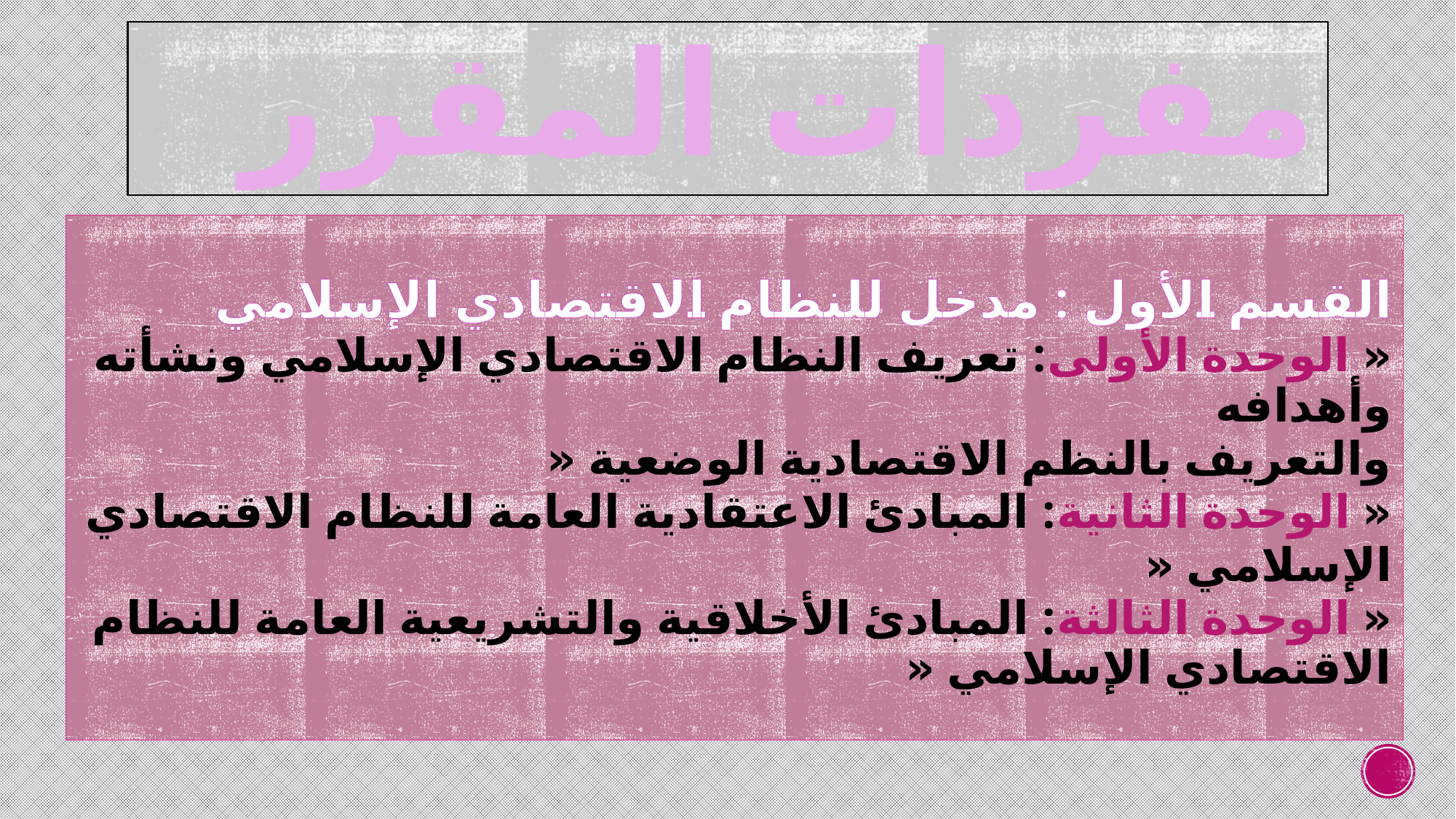

# مفردات المقرر

القسم الأول : مدخل للنظام الاقتصادي الإسلامي
« الوحدة الأولى: تعريف النظام الاقتصادي الإسلامي ونشأته وأهدافه
والتعريف بالنظم الاقتصادية الوضعية «
« الوحدة الثانية: المبادئ الاعتقادية العامة للنظام الاقتصادي
الإسلامي «
« الوحدة الثالثة: المبادئ الأخلاقية والتشريعية العامة للنظام الاقتصادي الإسلامي «